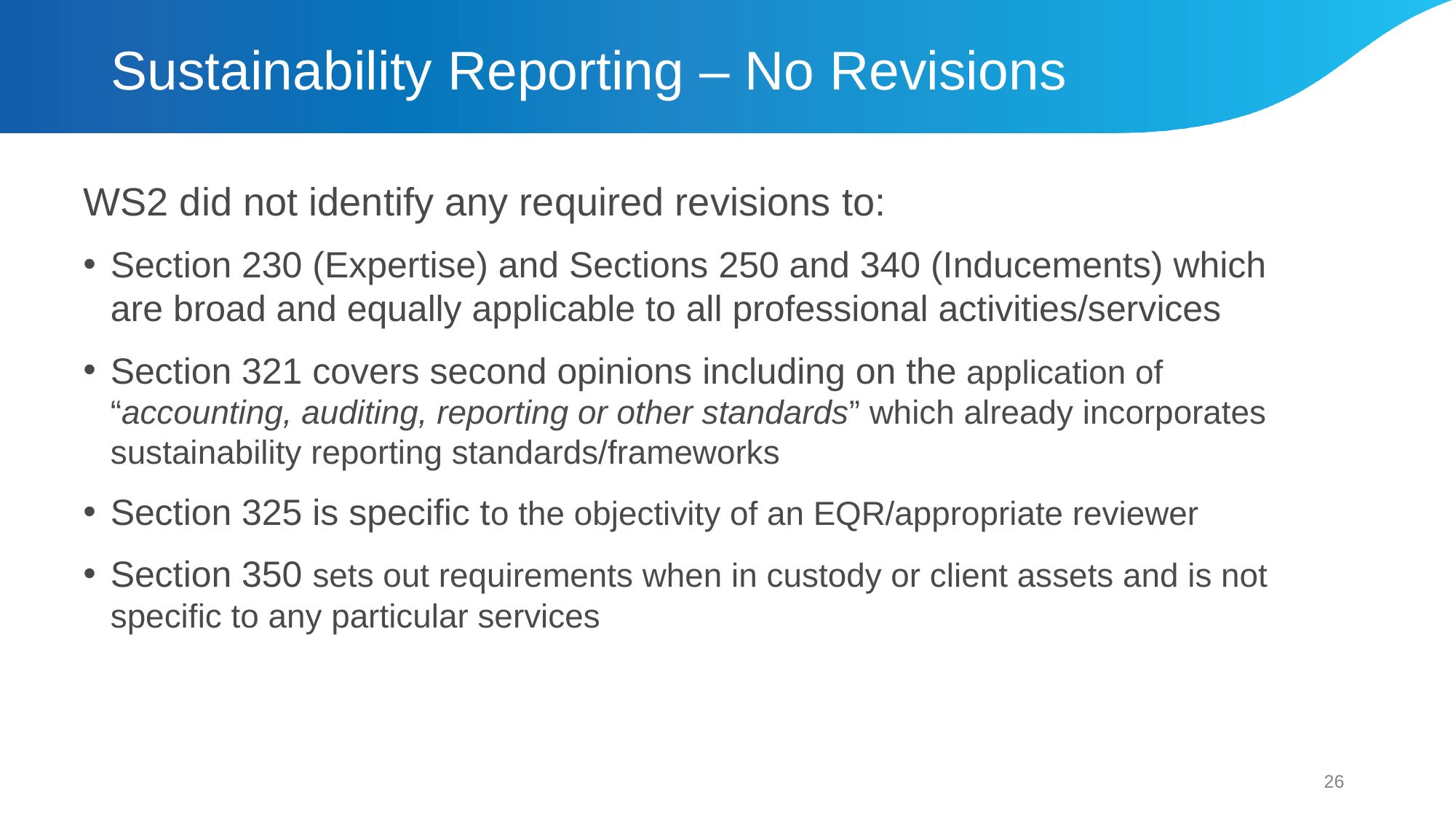

# Sustainability Reporting – No Revisions
WS2 did not identify any required revisions to:
Section 230 (Expertise) and Sections 250 and 340 (Inducements) which are broad and equally applicable to all professional activities/services
Section 321 covers second opinions including on the application of “accounting, auditing, reporting or other standards” which already incorporates sustainability reporting standards/frameworks
Section 325 is specific to the objectivity of an EQR/appropriate reviewer
Section 350 sets out requirements when in custody or client assets and is not specific to any particular services
26